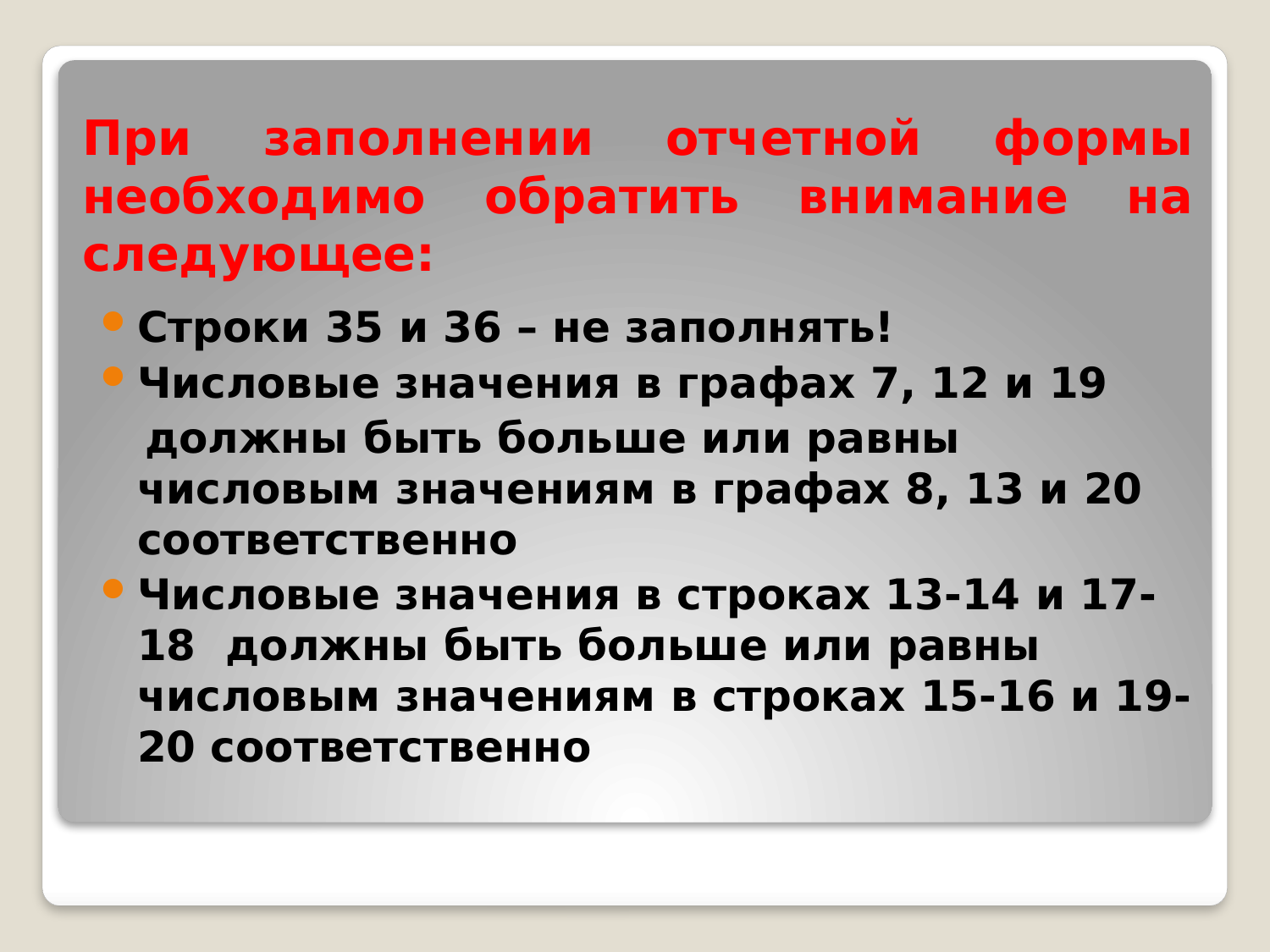

# При заполнении отчетной формы необходимо обратить внимание на следующее:
Строки 35 и 36 – не заполнять!
Числовые значения в графах 7, 12 и 19
   должны быть больше или равны числовым значениям в графах 8, 13 и 20 соответственно
Числовые значения в строках 13-14 и 17-18  должны быть больше или равны числовым значениям в строках 15-16 и 19-20 соответственно